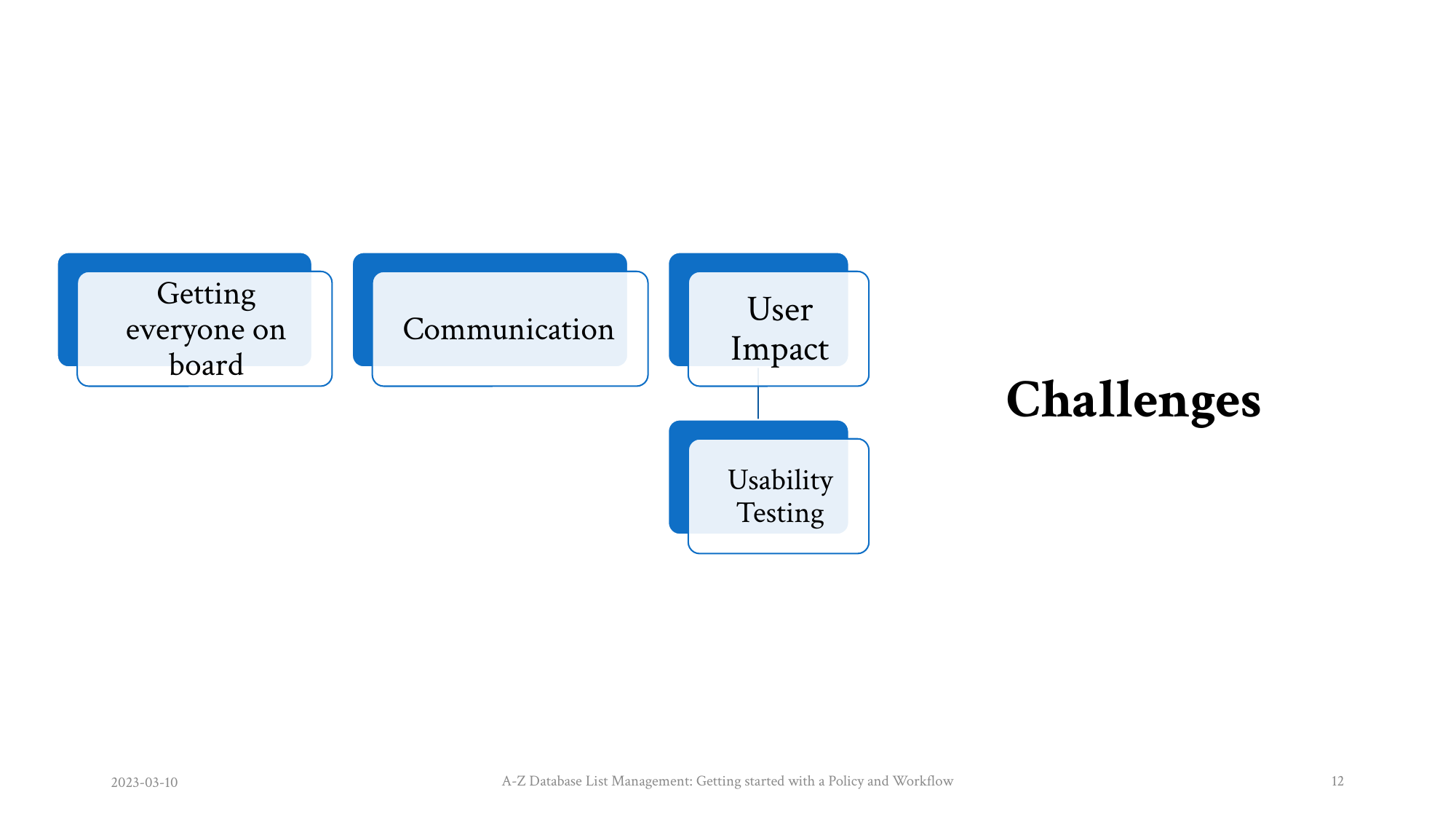

# Challenges
Getting everyone on board
Communication
User Impact
Usability Testing
2023-03-10
A-Z Database List Management: Getting started with a Policy and Workflow
12